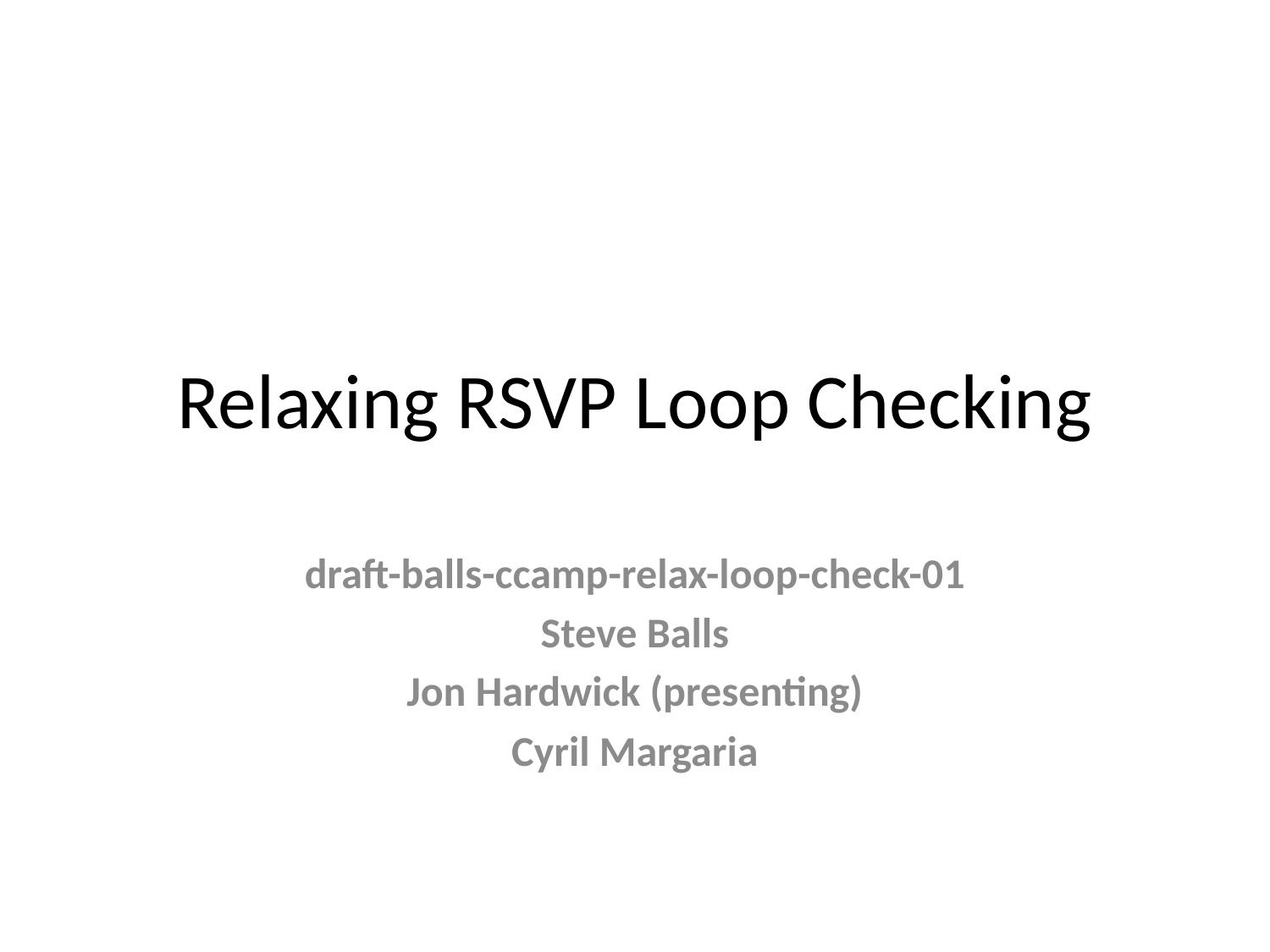

# Relaxing RSVP Loop Checking
draft-balls-ccamp-relax-loop-check-01
Steve Balls
Jon Hardwick (presenting)
Cyril Margaria